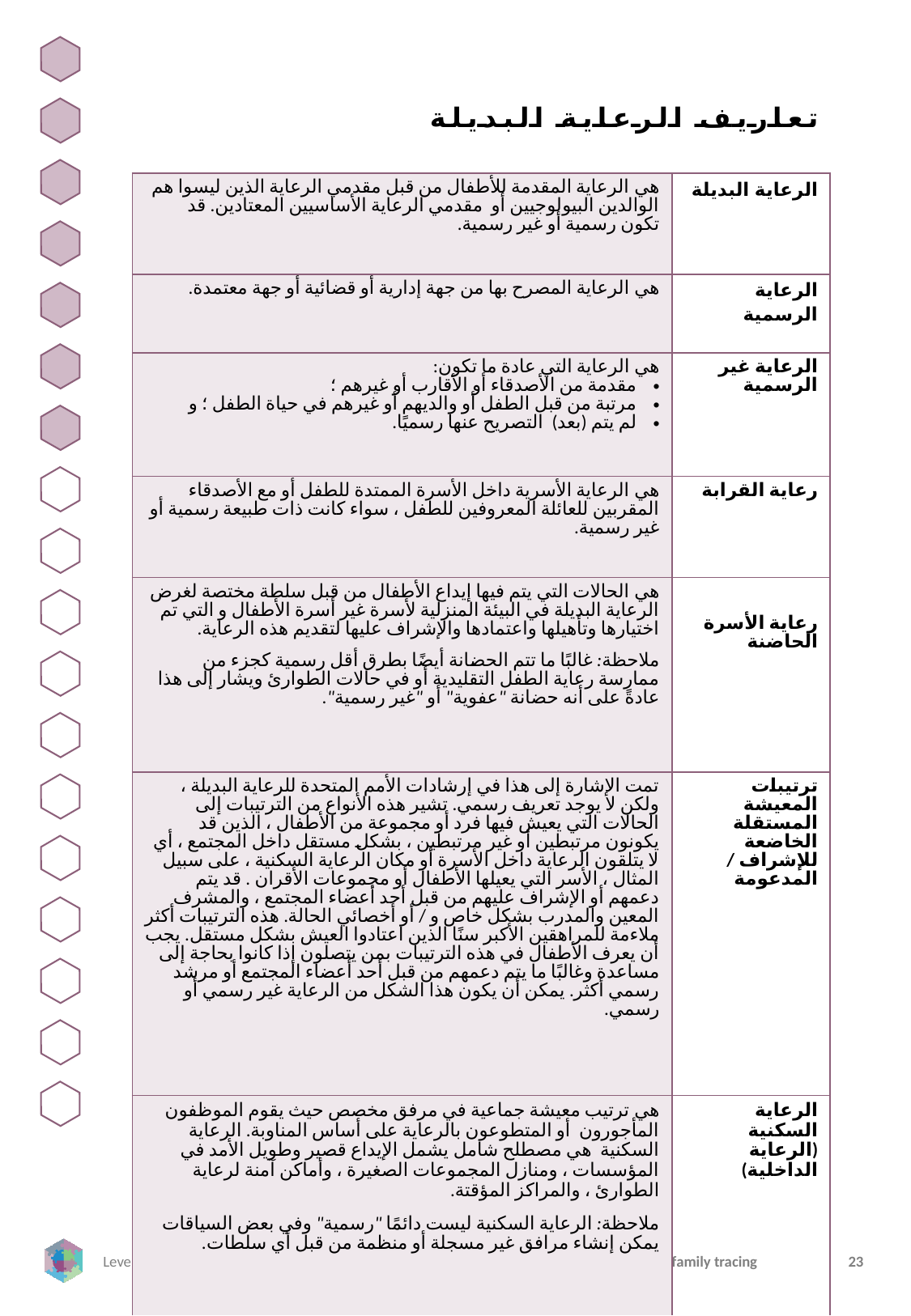

تعاريف الرعاية البديلة

| هي الرعاية المقدمة للأطفال من قبل مقدمي الرعاية الذين ليسوا هم الوالدين البيولوجيين أو مقدمي الرعاية الأساسيين المعتادين. قد تكون رسمية أو غير رسمية. | الرعاية البديلة |
| --- | --- |
| هي الرعاية المصرح بها من جهة إدارية أو قضائية أو جهة معتمدة. | الرعاية الرسمية |
| هي الرعاية التي عادة ما تكون: مقدمة من الأصدقاء أو الأقارب أو غيرهم ؛ مرتبة من قبل الطفل أو والديهم أو غيرهم في حياة الطفل ؛ و لم يتم (بعد) التصريح عنها رسميًا. | الرعاية غير الرسمية |
| هي الرعاية الأسرية داخل الأسرة الممتدة للطفل أو مع الأصدقاء المقربين للعائلة المعروفين للطفل ، سواء كانت ذات طبيعة رسمية أو غير رسمية. | رعاية القرابة |
| هي الحالات التي يتم فيها إيداع الأطفال من قبل سلطة مختصة لغرض الرعاية البديلة في البيئة المنزلية لأسرة غير أسرة الأطفال و التي تم اختيارها وتأهيلها واعتمادها والإشراف عليها لتقديم هذه الرعاية. ملاحظة: غالبًا ما تتم الحضانة أيضًا بطرق أقل رسمية كجزء من ممارسة رعاية الطفل التقليدية أو في حالات الطوارئ ويشار إلى هذا عادةً على أنه حضانة "عفوية" أو "غير رسمية". | رعاية الأسرة الحاضنة |
| تمت الإشارة إلى هذا في إرشادات الأمم المتحدة للرعاية البديلة ، ولكن لا يوجد تعريف رسمي. تشير هذه الأنواع من الترتيبات إلى الحالات التي يعيش فيها فرد أو مجموعة من الأطفال ، الذين قد يكونون مرتبطين أو غير مرتبطين ، بشكل مستقل داخل المجتمع ، أي لا يتلقون الرعاية داخل الأسرة أو مكان الرعاية السكنية ، على سبيل المثال ، الأسر التي يعيلها الأطفال أو مجموعات الأقران . قد يتم دعمهم أو الإشراف عليهم من قبل أحد أعضاء المجتمع ، والمشرف المعين والمدرب بشكل خاص و / أو أخصائي الحالة. هذه الترتيبات أكثر ملاءمة للمراهقين الأكبر سنًا الذين اعتادوا العيش بشكل مستقل. يجب أن يعرف الأطفال في هذه الترتيبات بمن يتصلون إذا كانوا بحاجة إلى مساعدة وغالبًا ما يتم دعمهم من قبل أحد أعضاء المجتمع أو مرشد رسمي أكثر. يمكن أن يكون هذا الشكل من الرعاية غير رسمي أو رسمي. | ترتيبات المعيشة المستقلة الخاضعة للإشراف / المدعومة |
| هي ترتيب معيشة جماعية في مرفق مخصص حيث يقوم الموظفون المأجورون أو المتطوعون بالرعاية على أساس المناوبة. الرعاية السكنية هي مصطلح شامل يشمل الإيداع قصير وطويل الأمد في المؤسسات ، ومنازل المجموعات الصغيرة ، وأماكن آمنة لرعاية الطوارئ ، والمراكز المؤقتة. ملاحظة: الرعاية السكنية ليست دائمًا "رسمية" وفي بعض السياقات يمكن إنشاء مرافق غير مسجلة أو منظمة من قبل أي سلطات. | الرعاية السكنية (الرعاية الداخلية) |